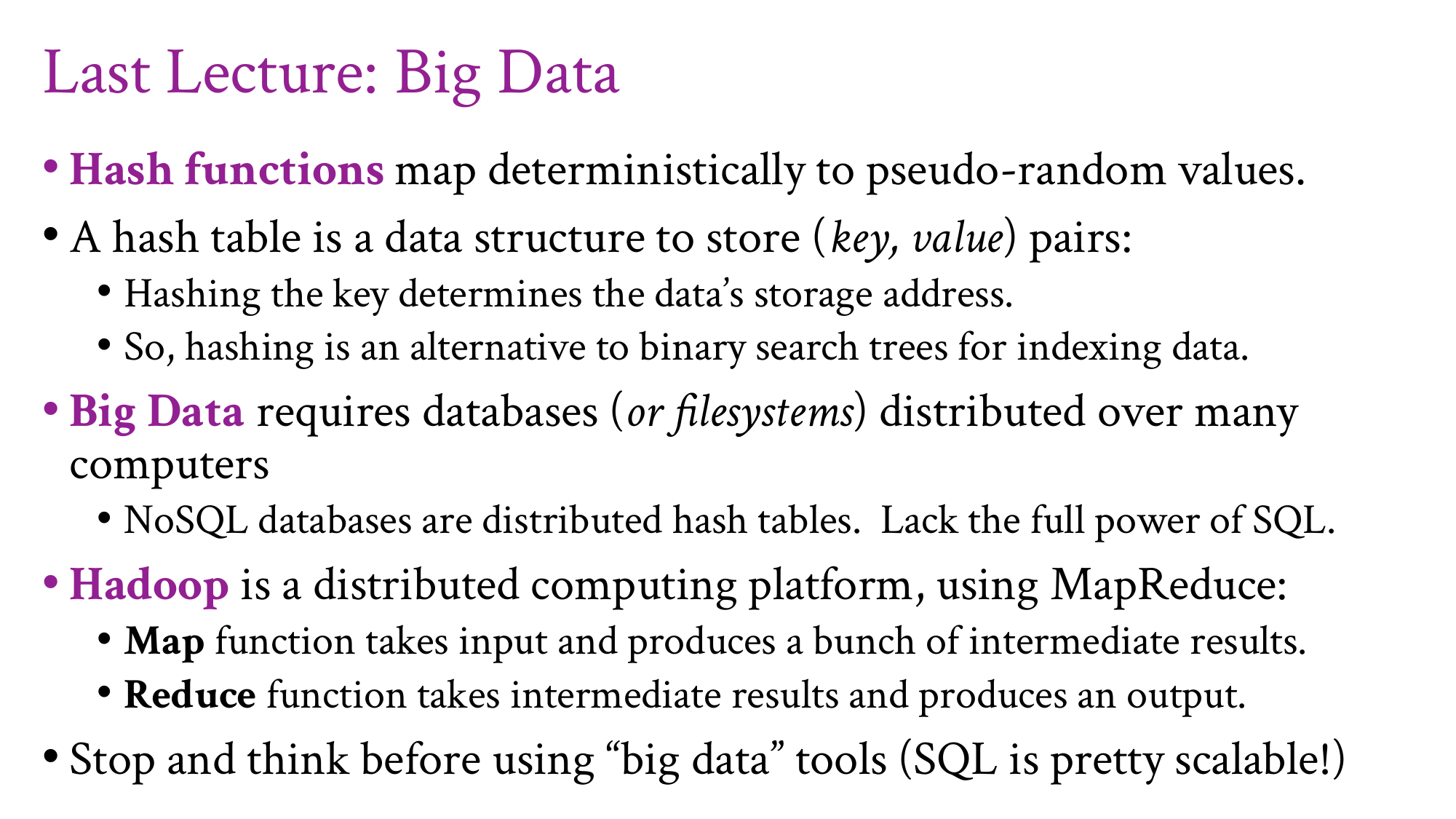

# Last Lecture: Big Data
Hash functions map deterministically to pseudo-random values.
A hash table is a data structure to store (key, value) pairs:
Hashing the key determines the data’s storage address.
So, hashing is an alternative to binary search trees for indexing data.
Big Data requires databases (or filesystems) distributed over many computers
NoSQL databases are distributed hash tables.  Lack the full power of SQL.
Hadoop is a distributed computing platform, using MapReduce:
Map function takes input and produces a bunch of intermediate results.
Reduce function takes intermediate results and produces an output.
Stop and think before using “big data” tools (SQL is pretty scalable!)